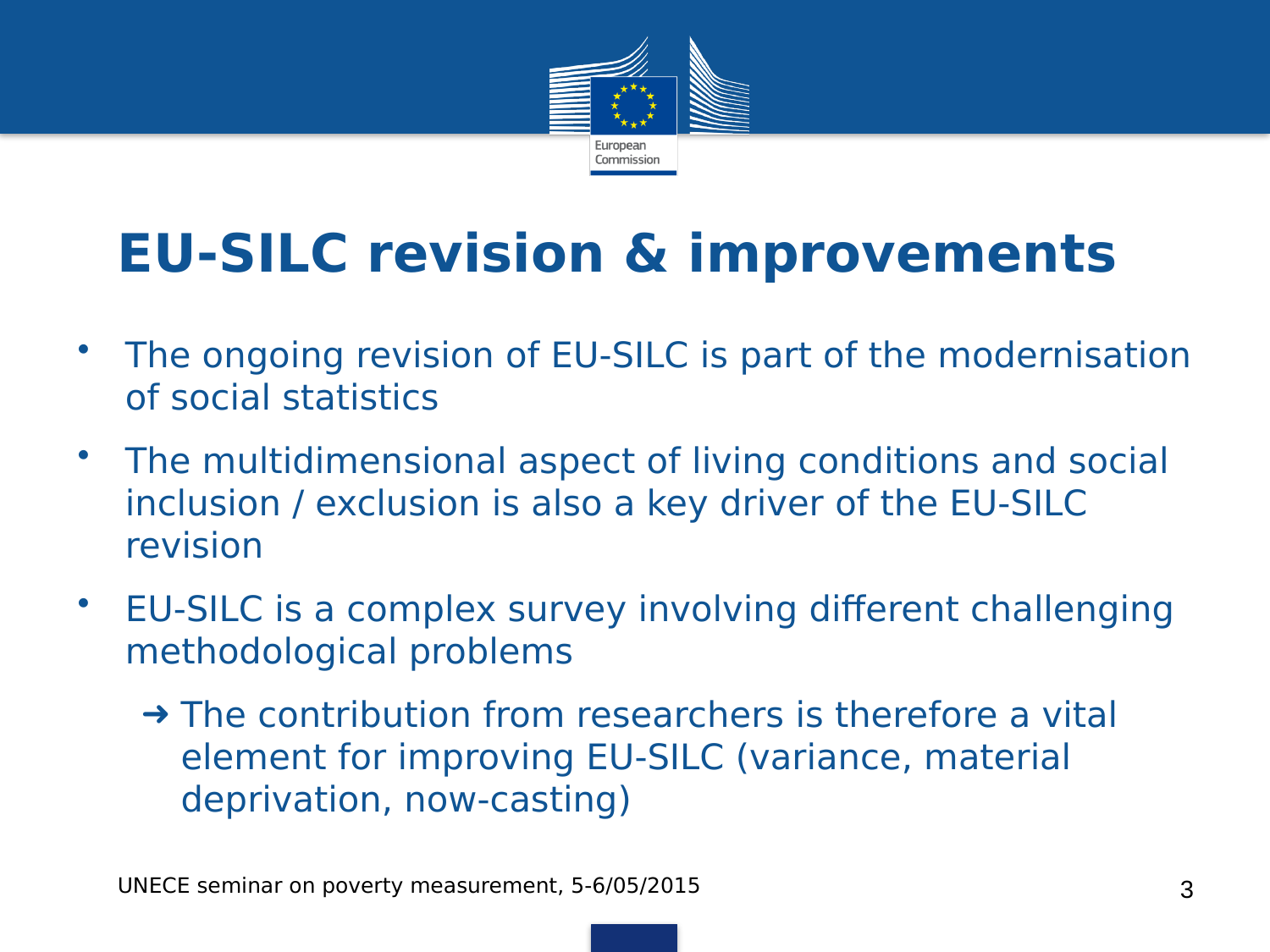

# EU-SILC revision & improvements
The ongoing revision of EU-SILC is part of the modernisation of social statistics
The multidimensional aspect of living conditions and social inclusion / exclusion is also a key driver of the EU-SILC revision
EU-SILC is a complex survey involving different challenging methodological problems
The contribution from researchers is therefore a vital element for improving EU-SILC (variance, material deprivation, now-casting)
UNECE seminar on poverty measurement, 5-6/05/2015
3